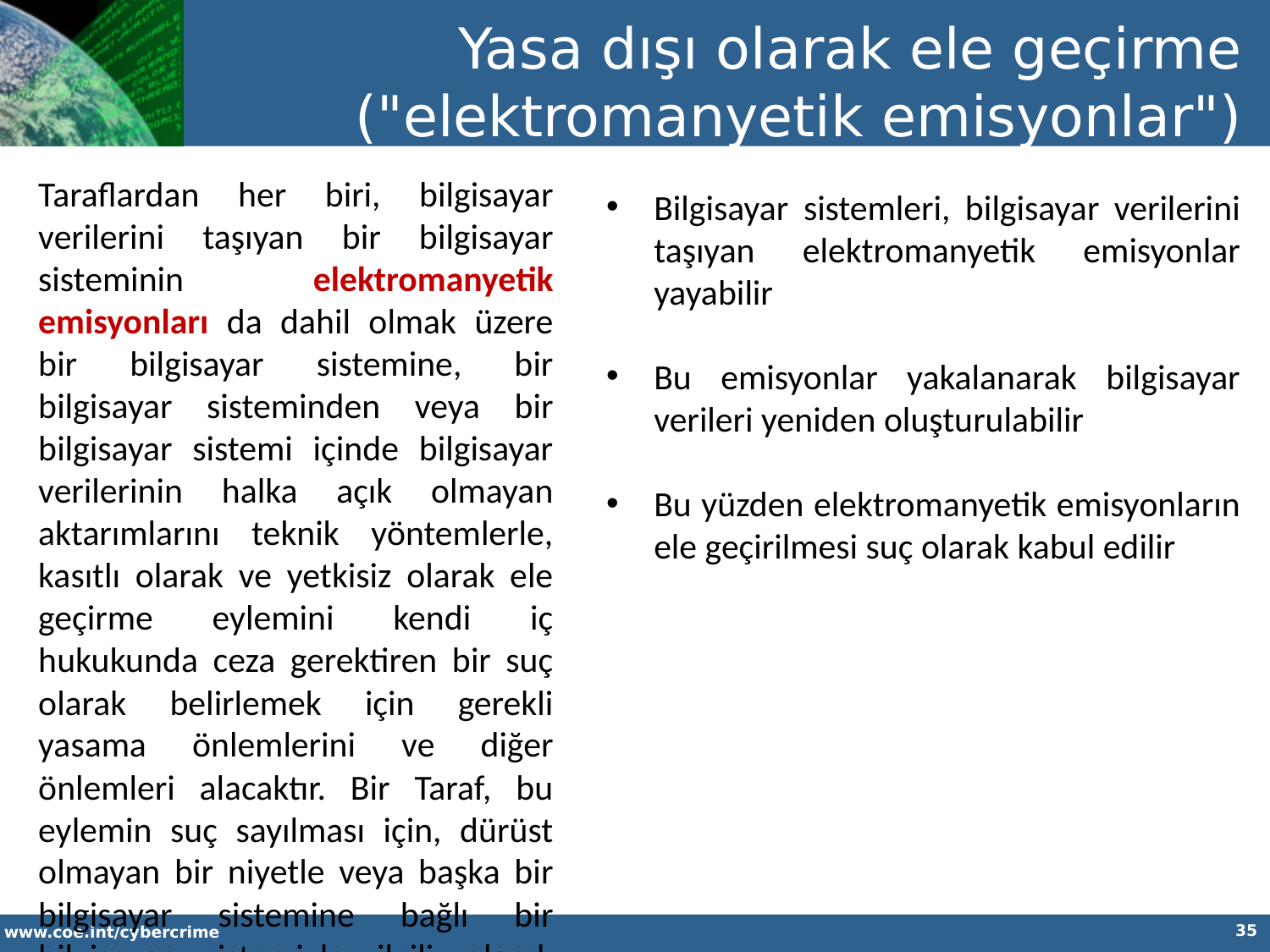

Yasa dışı olarak ele geçirme ("elektromanyetik emisyonlar")
Taraflardan her biri, bilgisayar verilerini taşıyan bir bilgisayar sisteminin elektromanyetik emisyonları da dahil olmak üzere bir bilgisayar sistemine, bir bilgisayar sisteminden veya bir bilgisayar sistemi içinde bilgisayar verilerinin halka açık olmayan aktarımlarını teknik yöntemlerle, kasıtlı olarak ve yetkisiz olarak ele geçirme eylemini kendi iç hukukunda ceza gerektiren bir suç olarak belirlemek için gerekli yasama önlemlerini ve diğer önlemleri alacaktır. Bir Taraf, bu eylemin suç sayılması için, dürüst olmayan bir niyetle veya başka bir bilgisayar sistemine bağlı bir bilgisayar sistemiyle ilgili olarak gerçekleştirilmesini şart koşabilir.
Bilgisayar sistemleri, bilgisayar verilerini taşıyan elektromanyetik emisyonlar yayabilir

Bu emisyonlar yakalanarak bilgisayar verileri yeniden oluşturulabilir

Bu yüzden elektromanyetik emisyonların ele geçirilmesi suç olarak kabul edilir